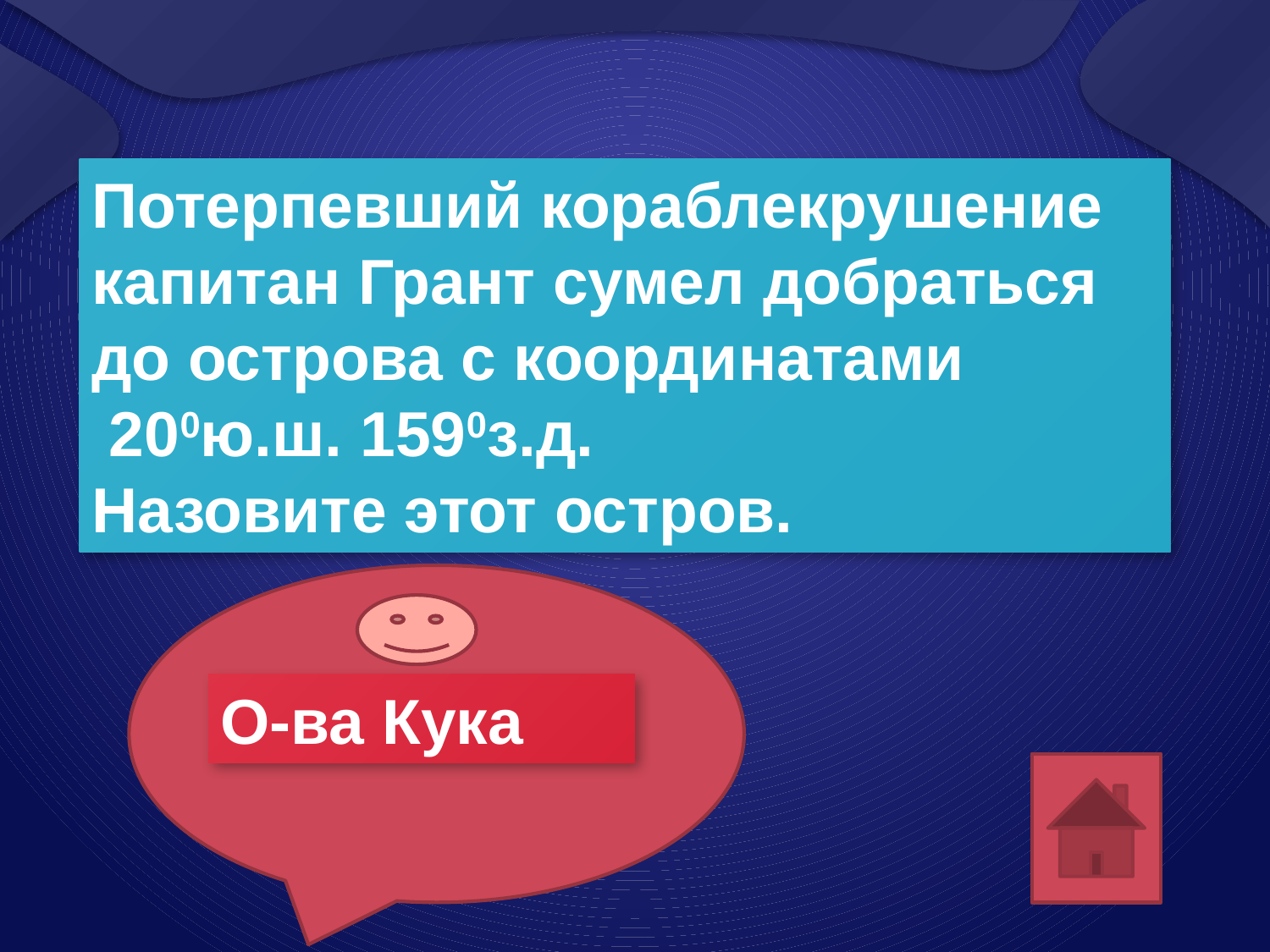

Потерпевший кораблекрушение капитан Грант сумел добраться до острова с координатами             200ю.ш. 1590з.д.                       Назовите этот остров.

О-ва Кука